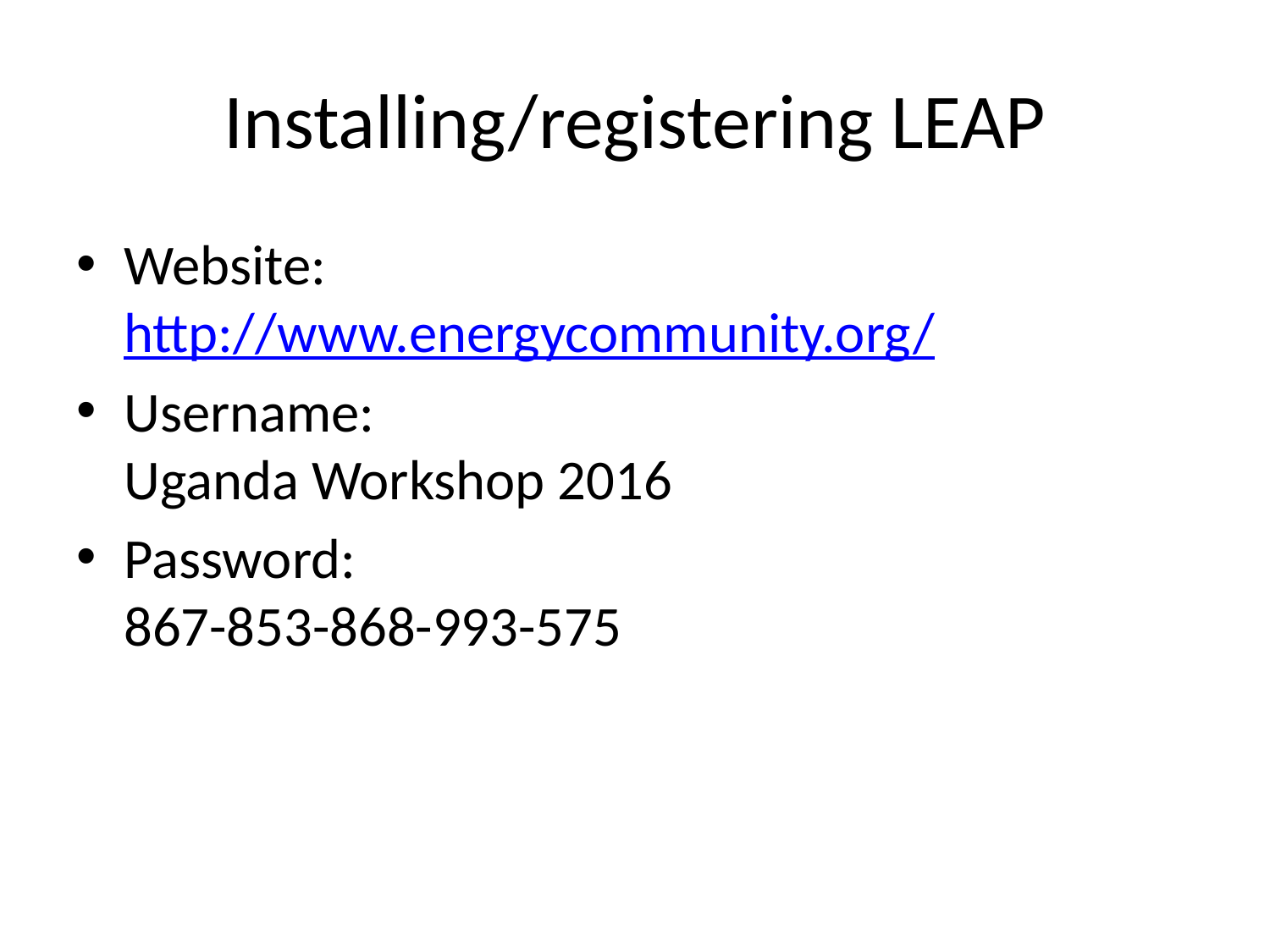

# Installing/registering LEAP
Website:
http://www.energycommunity.org/
Username:
Uganda Workshop 2016
Password:
867-853-868-993-575